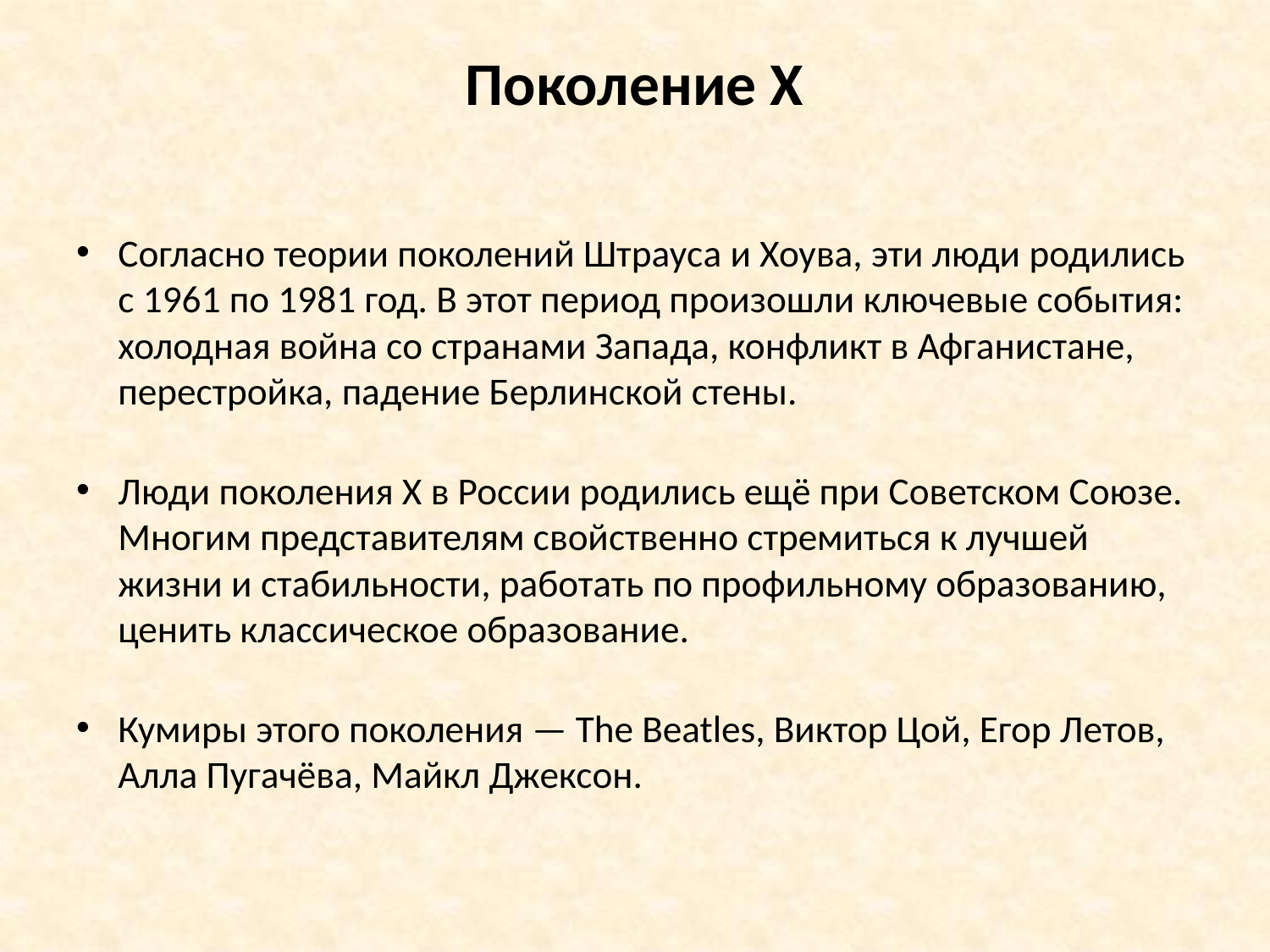

# Поколение X
Согласно теории поколений Штрауса и Хоува, эти люди родились с 1961 по 1981 год. В этот период произошли ключевые события: холодная война со странами Запада, конфликт в Афганистане, перестройка, падение Берлинской стены.
Люди поколения X в России родились ещё при Советском Союзе. Многим представителям свойственно стремиться к лучшей жизни и стабильности, работать по профильному образованию, ценить классическое образование.
Кумиры этого поколения — The Beatles, Виктор Цой, Егор Летов, Алла Пугачёва, Майкл Джексон.